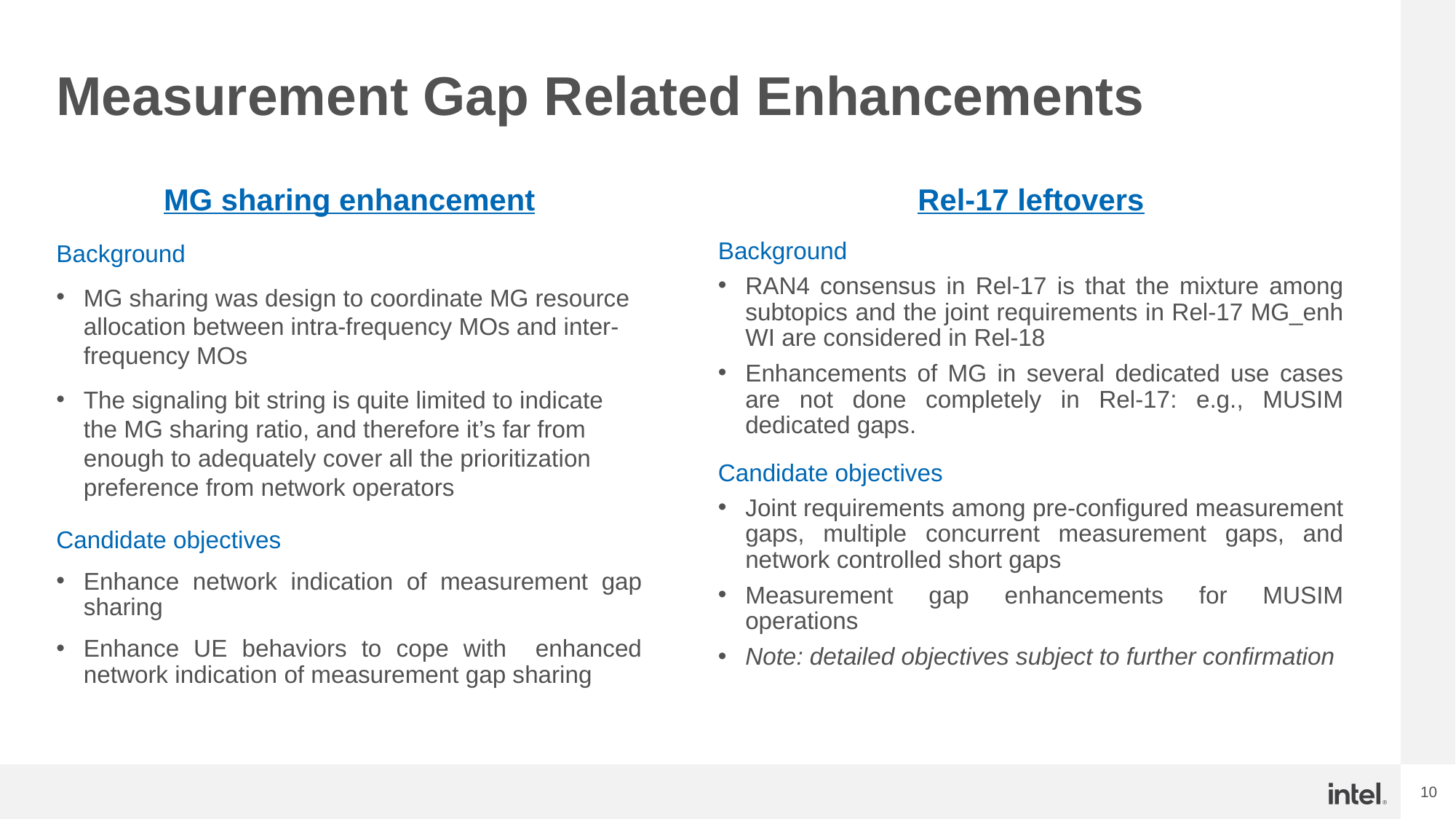

# Measurement Gap Related Enhancements
MG sharing enhancement
Background
MG sharing was design to coordinate MG resource allocation between intra-frequency MOs and inter-frequency MOs
The signaling bit string is quite limited to indicate the MG sharing ratio, and therefore it’s far from enough to adequately cover all the prioritization preference from network operators
Candidate objectives
Enhance network indication of measurement gap sharing
Enhance UE behaviors to cope with  enhanced network indication of measurement gap sharing

Rel-17 leftovers
Background
RAN4 consensus in Rel-17 is that the mixture among subtopics and the joint requirements in Rel-17 MG_enh WI are considered in Rel-18
Enhancements of MG in several dedicated use cases are not done completely in Rel-17: e.g., MUSIM dedicated gaps.
Candidate objectives
Joint requirements among pre-configured measurement gaps, multiple concurrent measurement gaps, and network controlled short gaps
Measurement gap enhancements for MUSIM operations
Note: detailed objectives subject to further confirmation